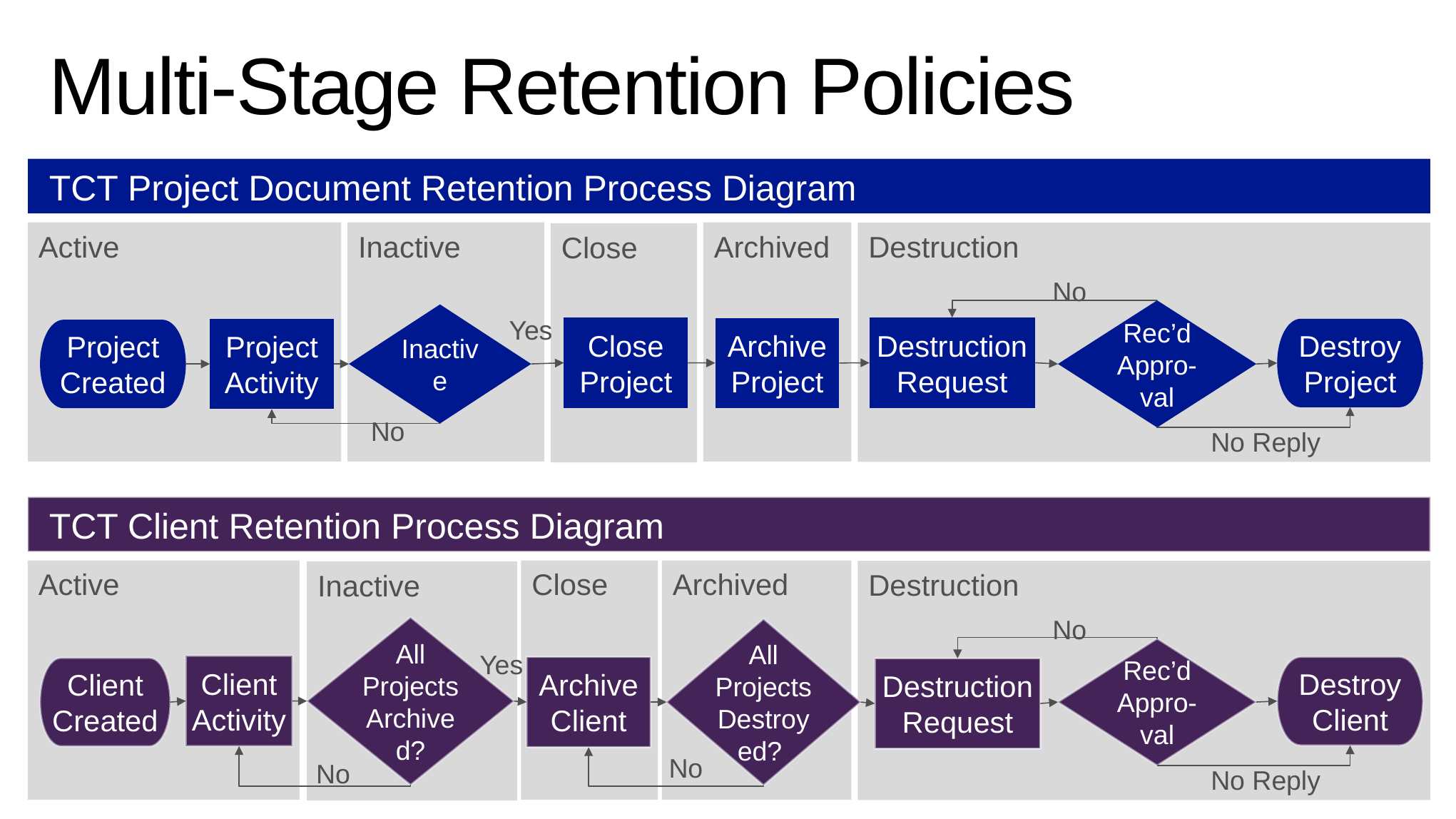

# Multi-Stage Retention Policies
TCT Project Document Retention Process Diagram
Active
Inactive
Archived
Destruction
Close
No
Rec’d Appro-val
Yes
Inactive
Destruction Request
Close Project
Archive Project
Project Activity
Destroy Project
Project Created
No
No Reply
TCT Client Retention Process Diagram
Active
Close
Archived
Destruction
Inactive
No
All Projects Archived?
All Projects Destroyed?
Yes
Rec’d Appro-val
Client Activity
Archive Client
Destroy Client
Client Created
Destruction Request
No
No
No Reply